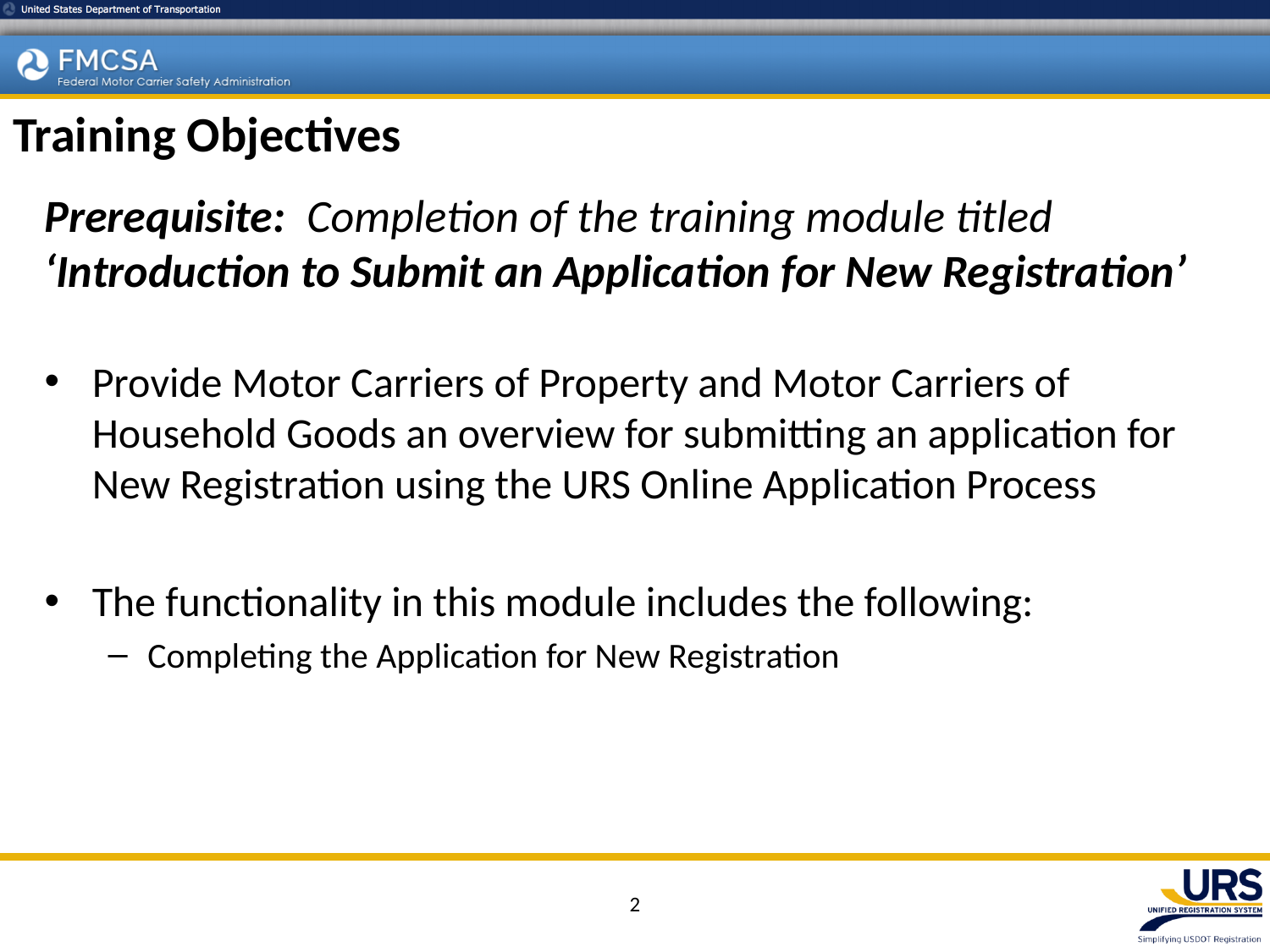

# Training Objectives
Prerequisite:  Completion of the training module titled ‘Introduction to Submit an Application for New Registration’

Provide Motor Carriers of Property and Motor Carriers of Household Goods an overview for submitting an application for New Registration using the URS Online Application Process

The functionality in this module includes the following:
Completing the Application for New Registration
2